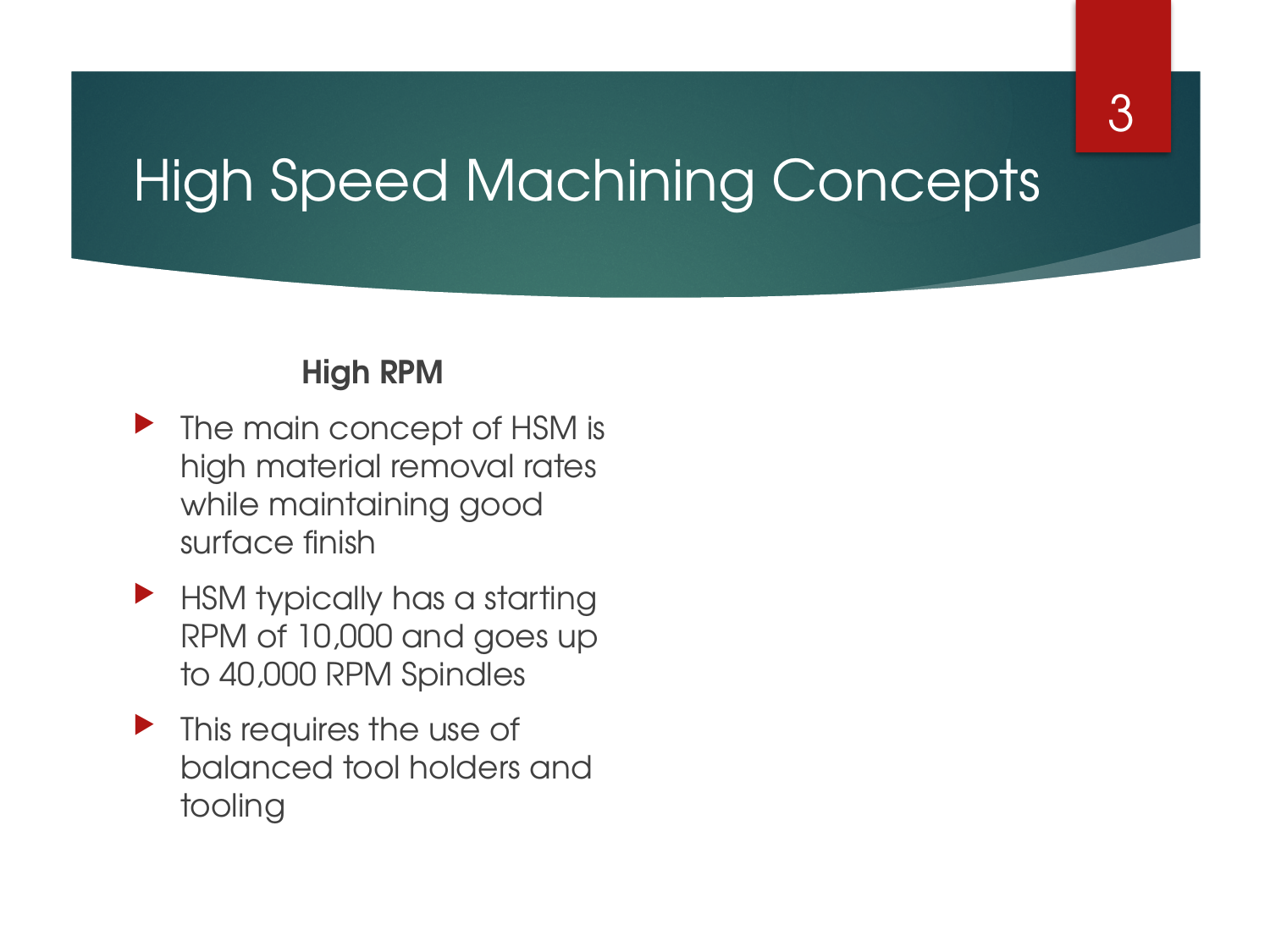

3
# High Speed Machining Concepts
High RPM
The main concept of HSM is high material removal rates while maintaining good surface finish
HSM typically has a starting RPM of 10,000 and goes up to 40,000 RPM Spindles
This requires the use of balanced tool holders and tooling